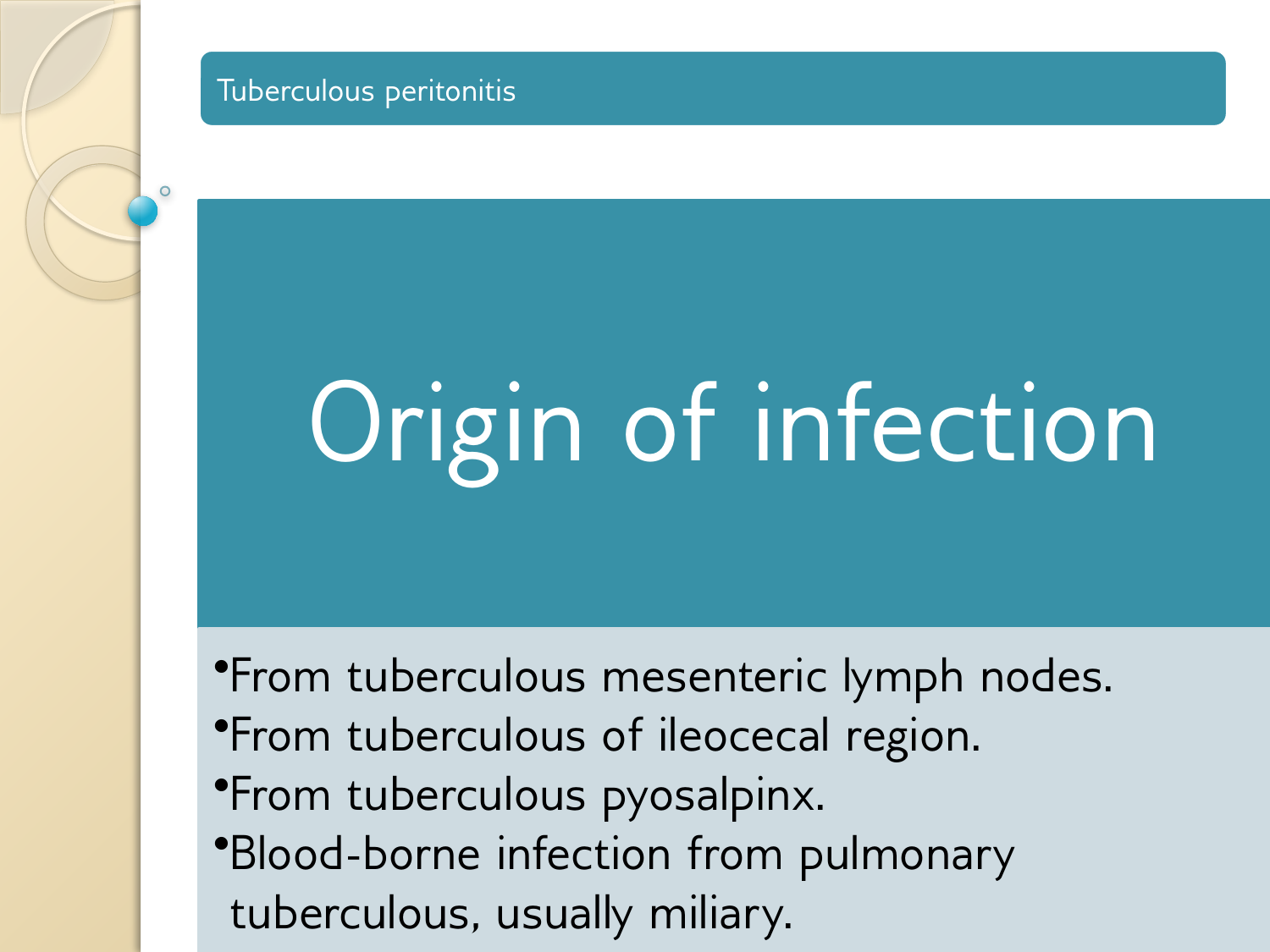

Tuberculous peritonitis
Origin of infection
From tuberculous mesenteric lymph nodes.
From tuberculous of ileocecal region.
From tuberculous pyosalpinx.
Blood-borne infection from pulmonary tuberculous, usually miliary.